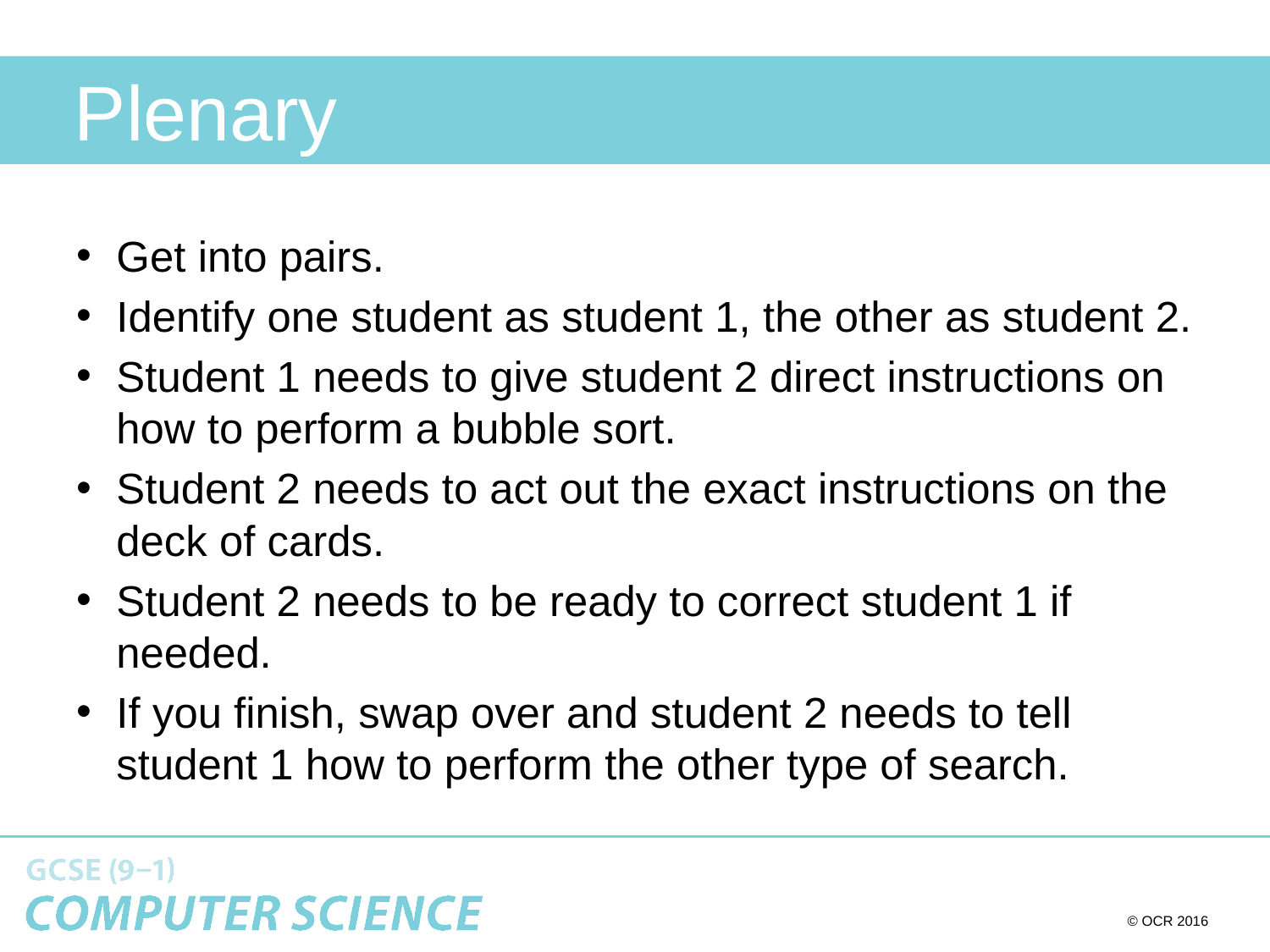

# Plenary
Get into pairs.
Identify one student as student 1, the other as student 2.
Student 1 needs to give student 2 direct instructions on how to perform a bubble sort.
Student 2 needs to act out the exact instructions on the deck of cards.
Student 2 needs to be ready to correct student 1 if needed.
If you finish, swap over and student 2 needs to tell student 1 how to perform the other type of search.